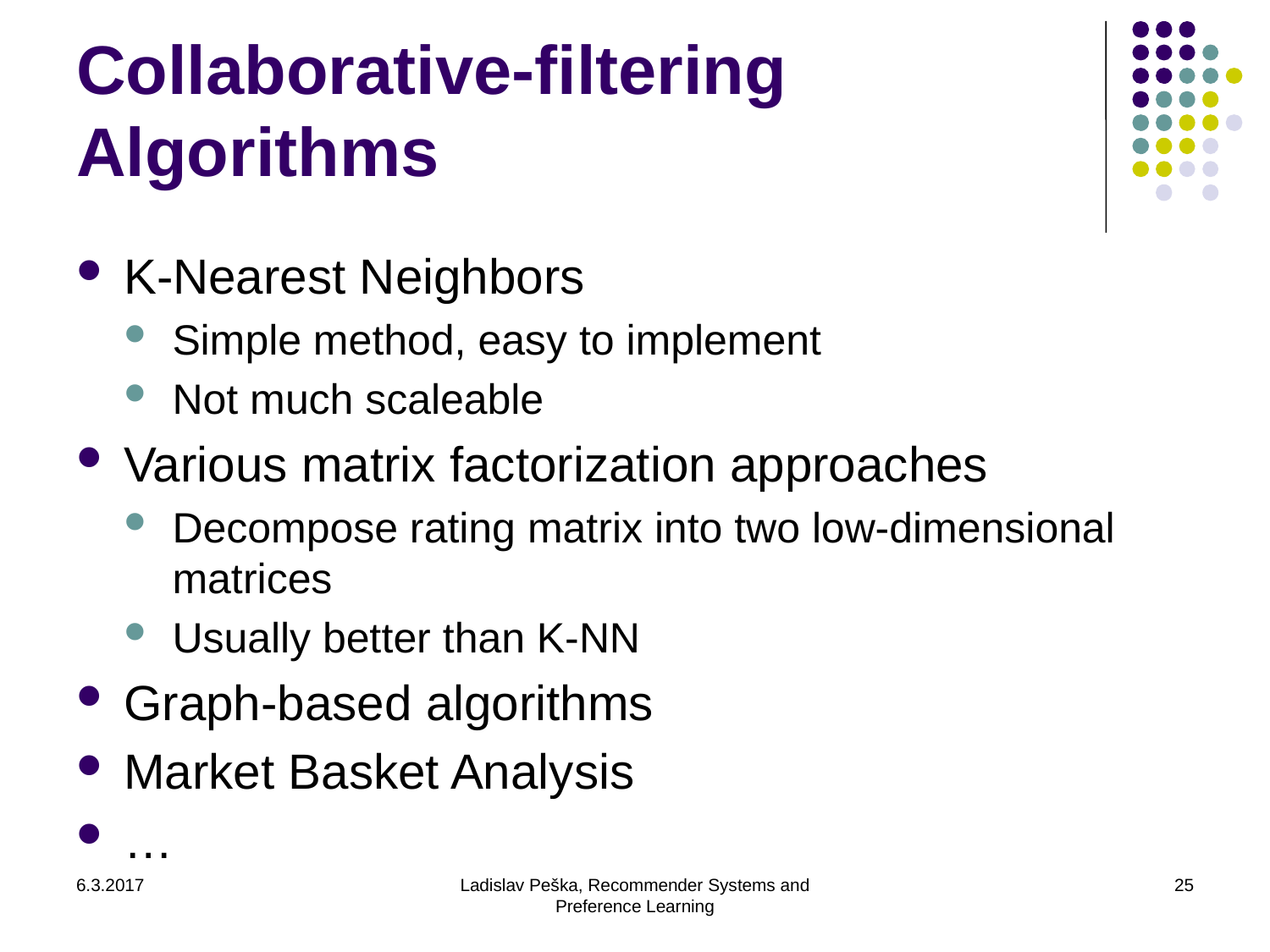

# Collaborative-filtering Algorithms
K-Nearest Neighbors
Simple method, easy to implement
Not much scaleable
Various matrix factorization approaches
Decompose rating matrix into two low-dimensional matrices
Usually better than K-NN
Graph-based algorithms
Market Basket Analysis
…
6.3.2017
Ladislav Peška, Recommender Systems and Preference Learning
25